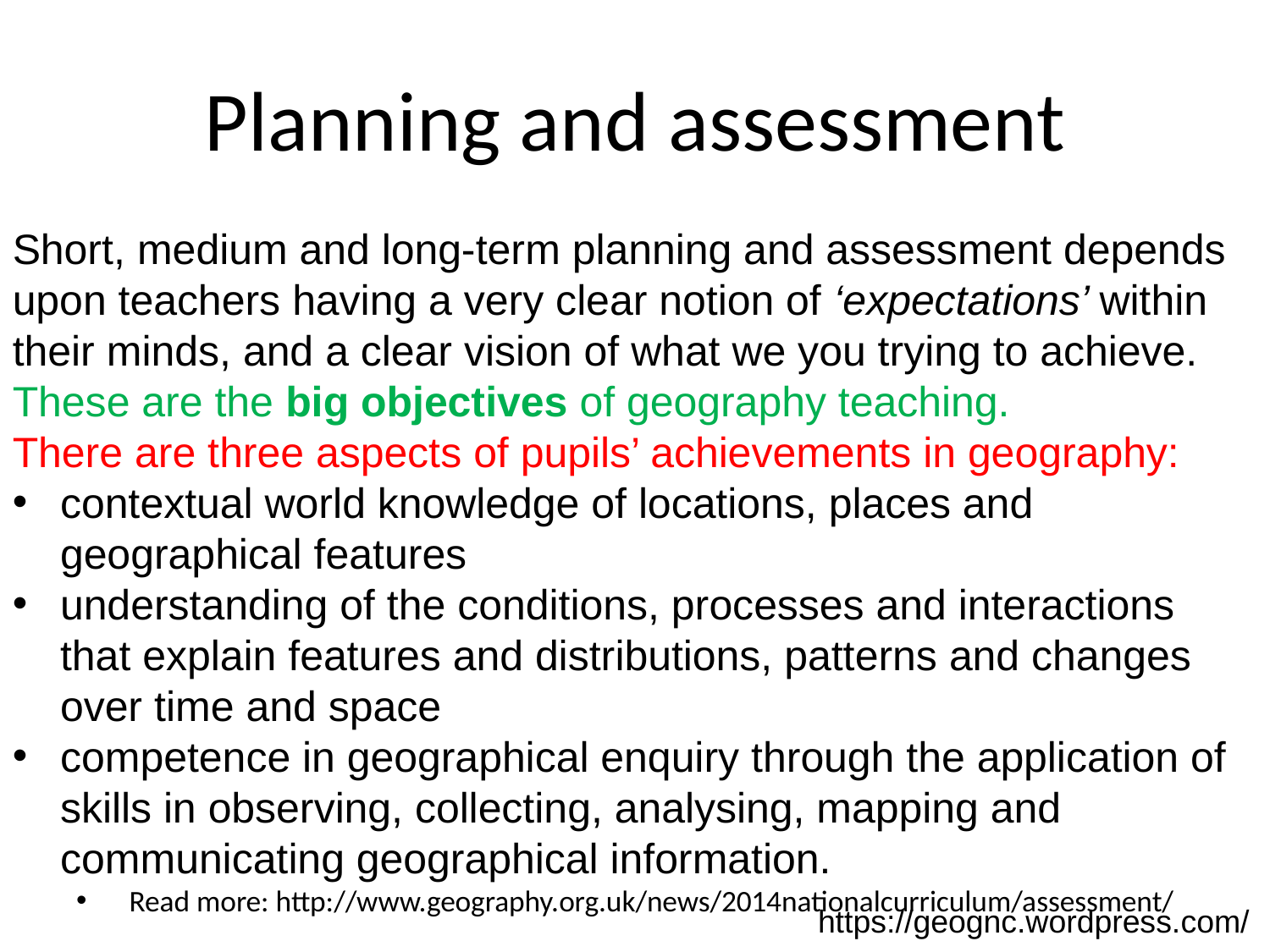

# Planning and assessment
Short, medium and long-term planning and assessment depends upon teachers having a very clear notion of ‘expectations’ within their minds, and a clear vision of what we you trying to achieve. These are the big objectives of geography teaching.
There are three aspects of pupils’ achievements in geography:
contextual world knowledge of locations, places and geographical features
understanding of the conditions, processes and interactions that explain features and distributions, patterns and changes over time and space
competence in geographical enquiry through the application of skills in observing, collecting, analysing, mapping and communicating geographical information.
Read more: http://www.geography.org.uk/news/2014nationalcurriculum/assessment/
https://geognc.wordpress.com/